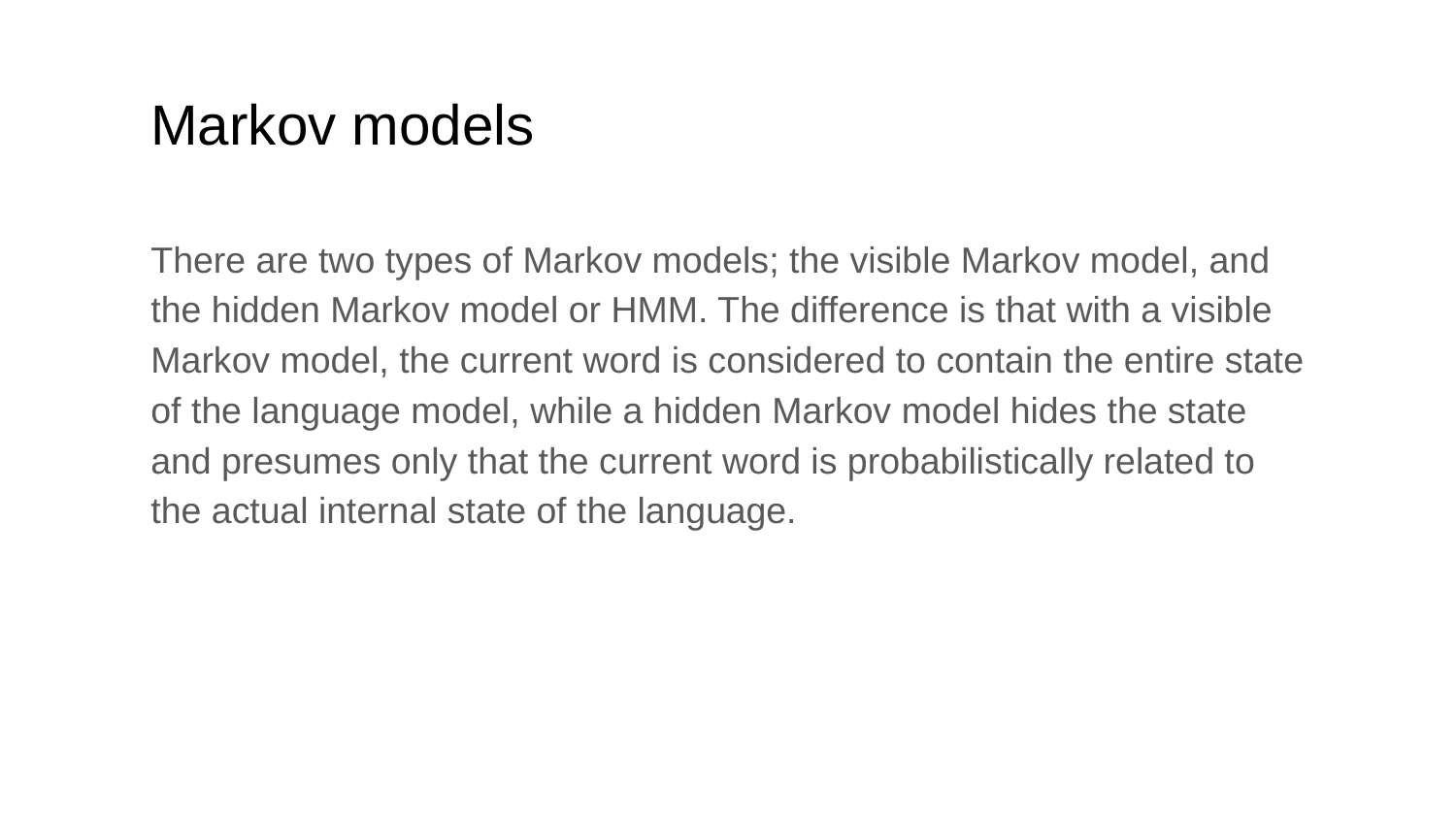

# Markov models
There are two types of Markov models; the visible Markov model, and the hidden Markov model or HMM. The difference is that with a visible Markov model, the current word is considered to contain the entire state of the language model, while a hidden Markov model hides the state and presumes only that the current word is probabilistically related to the actual internal state of the language.